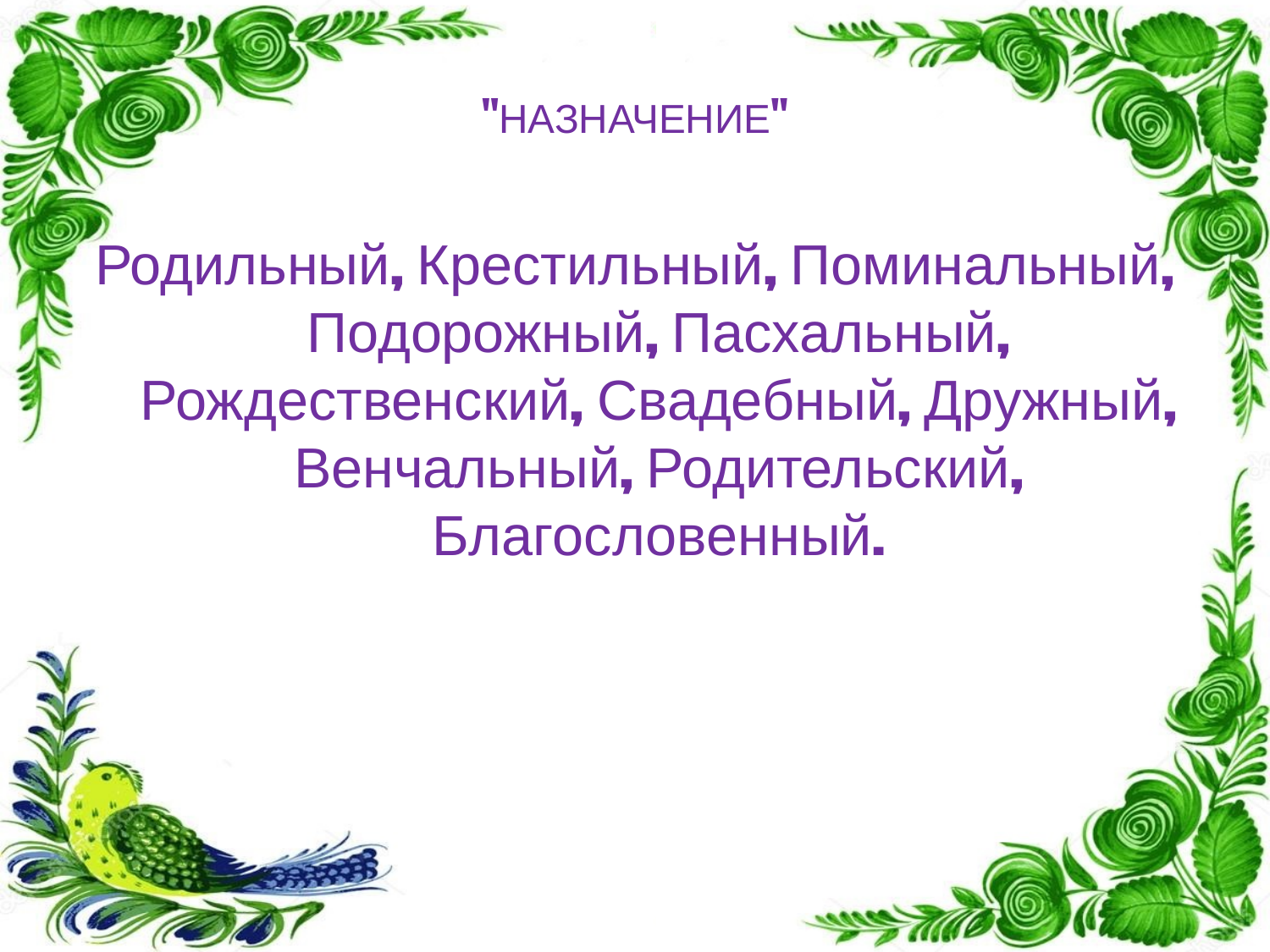

# "НАЗНАЧЕНИЕ"
Родильный, Крестильный, Поминальный, Подорожный, Пасхальный, Рождественский, Свадебный, Дружный, Венчальный, Родительский, Благословенный.